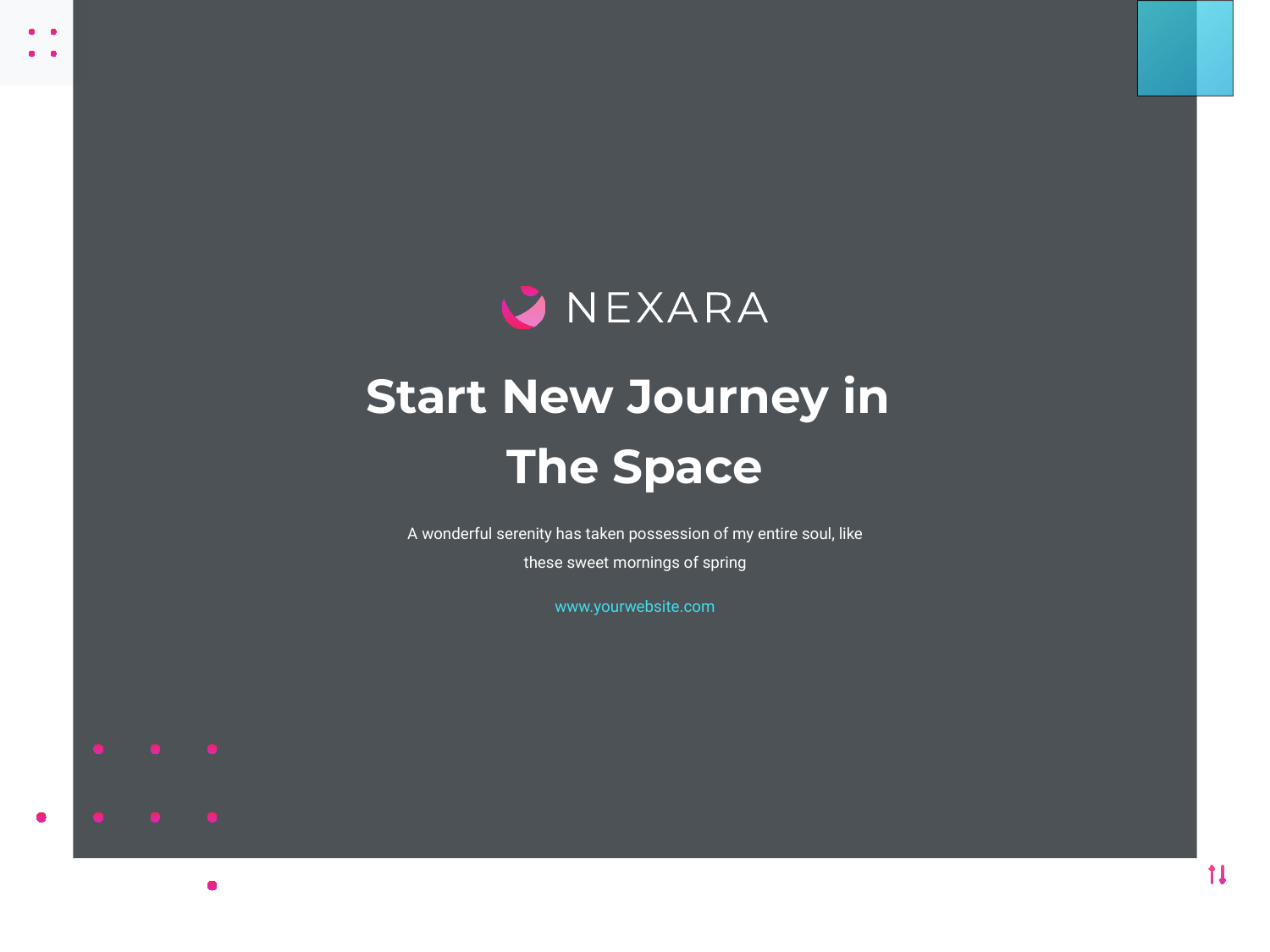

Start New Journey in
The Space
A wonderful serenity has taken possession of my entire soul, like these sweet mornings of spring
www.yourwebsite.com